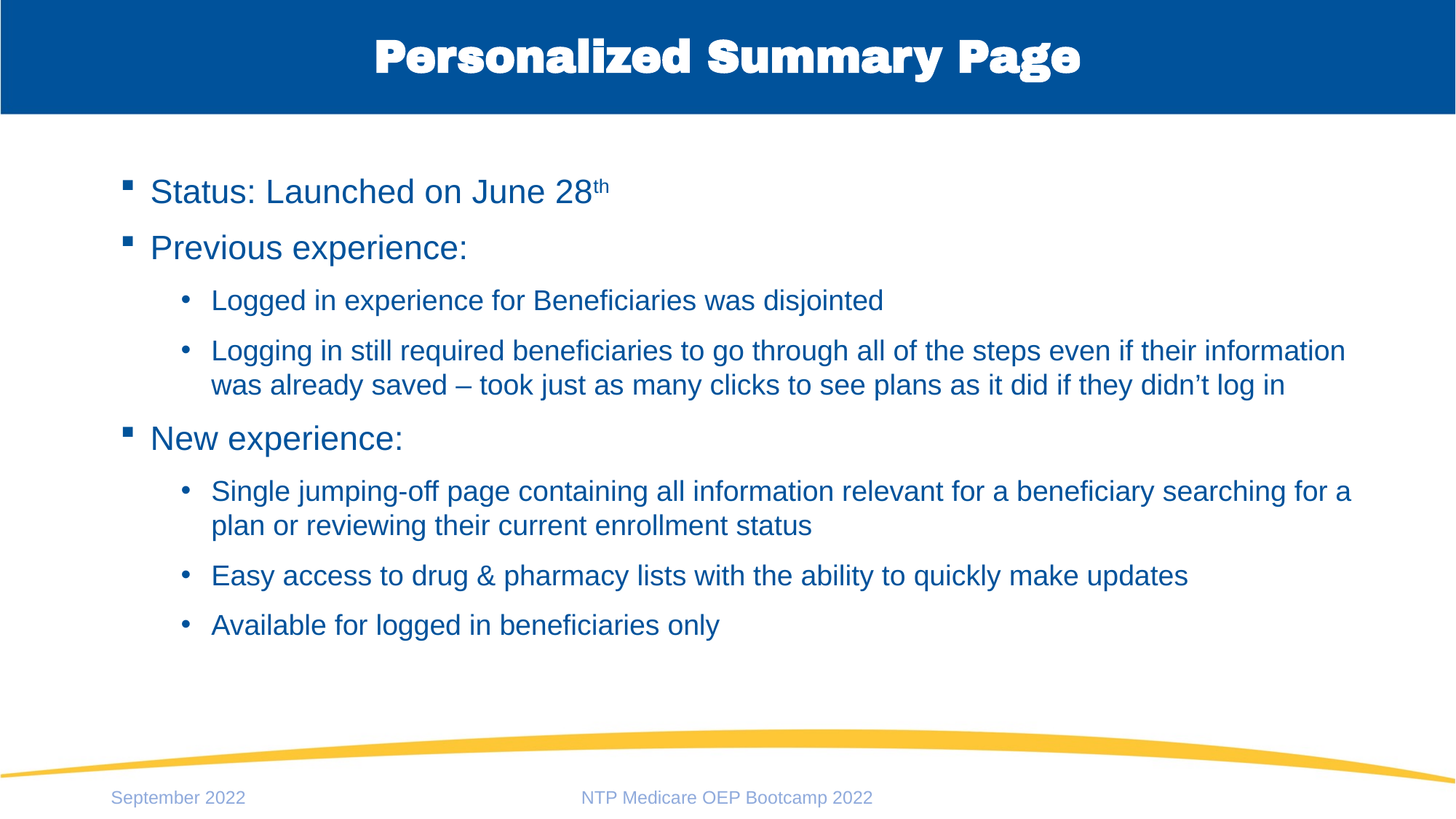

# Personalized Summary Page
Status: Launched on June 28th
Previous experience:
Logged in experience for Beneficiaries was disjointed
Logging in still required beneficiaries to go through all of the steps even if their information was already saved – took just as many clicks to see plans as it did if they didn’t log in
New experience:
Single jumping-off page containing all information relevant for a beneficiary searching for a plan or reviewing their current enrollment status
Easy access to drug & pharmacy lists with the ability to quickly make updates
Available for logged in beneficiaries only
September 2022
NTP Medicare OEP Bootcamp 2022